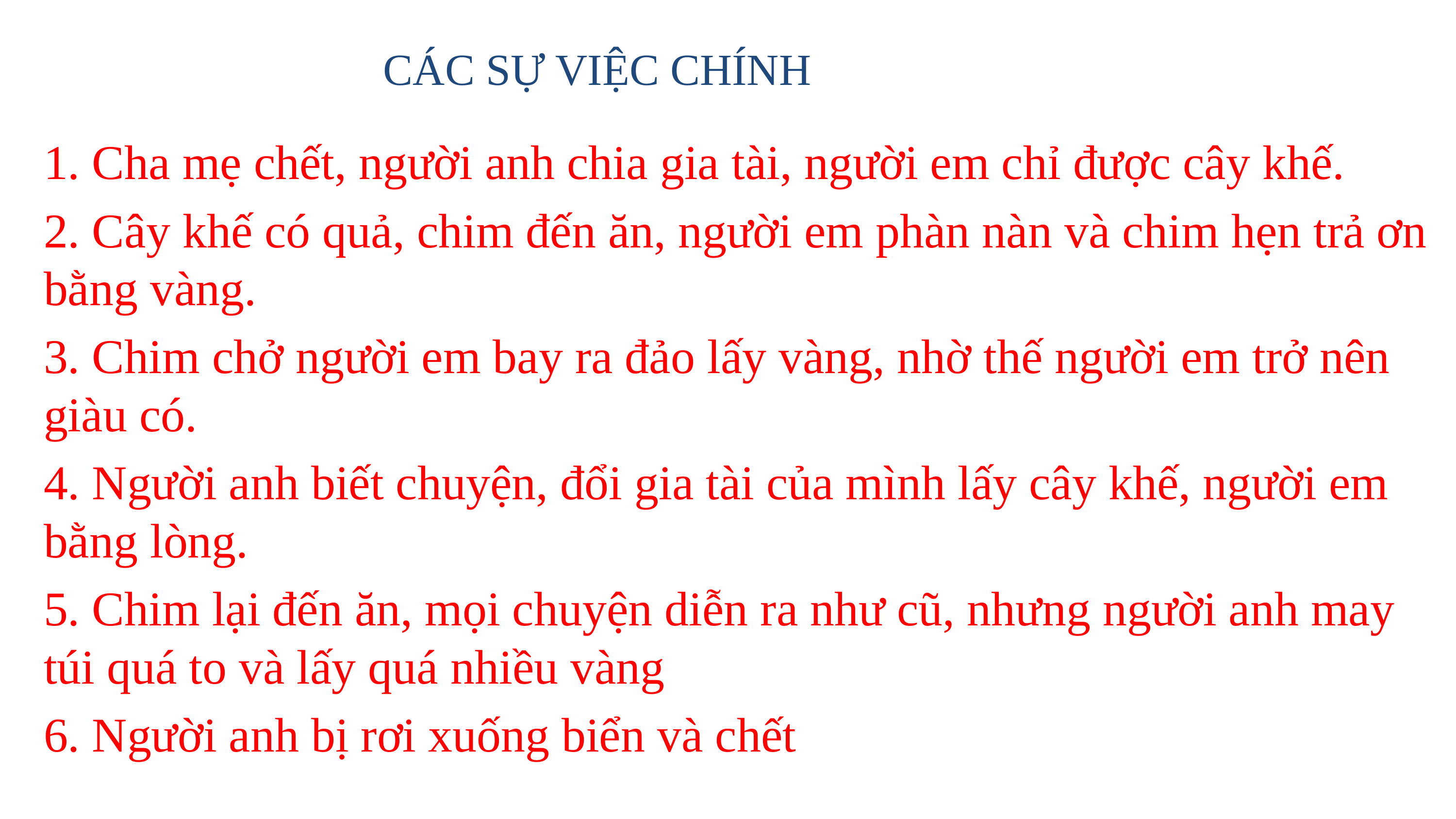

# CÁC SỰ VIỆC CHÍNH
1. Cha mẹ chết, người anh chia gia tài, người em chỉ được cây khế.
2. Cây khế có quả, chim đến ăn, người em phàn nàn và chim hẹn trả ơn bằng vàng.
3. Chim chở người em bay ra đảo lấy vàng, nhờ thế người em trở nên giàu có.
4. Người anh biết chuyện, đổi gia tài của mình lấy cây khế, người em bằng lòng.
5. Chim lại đến ăn, mọi chuyện diễn ra như cũ, nhưng người anh may túi quá to và lấy quá nhiều vàng
6. Người anh bị rơi xuống biển và chết